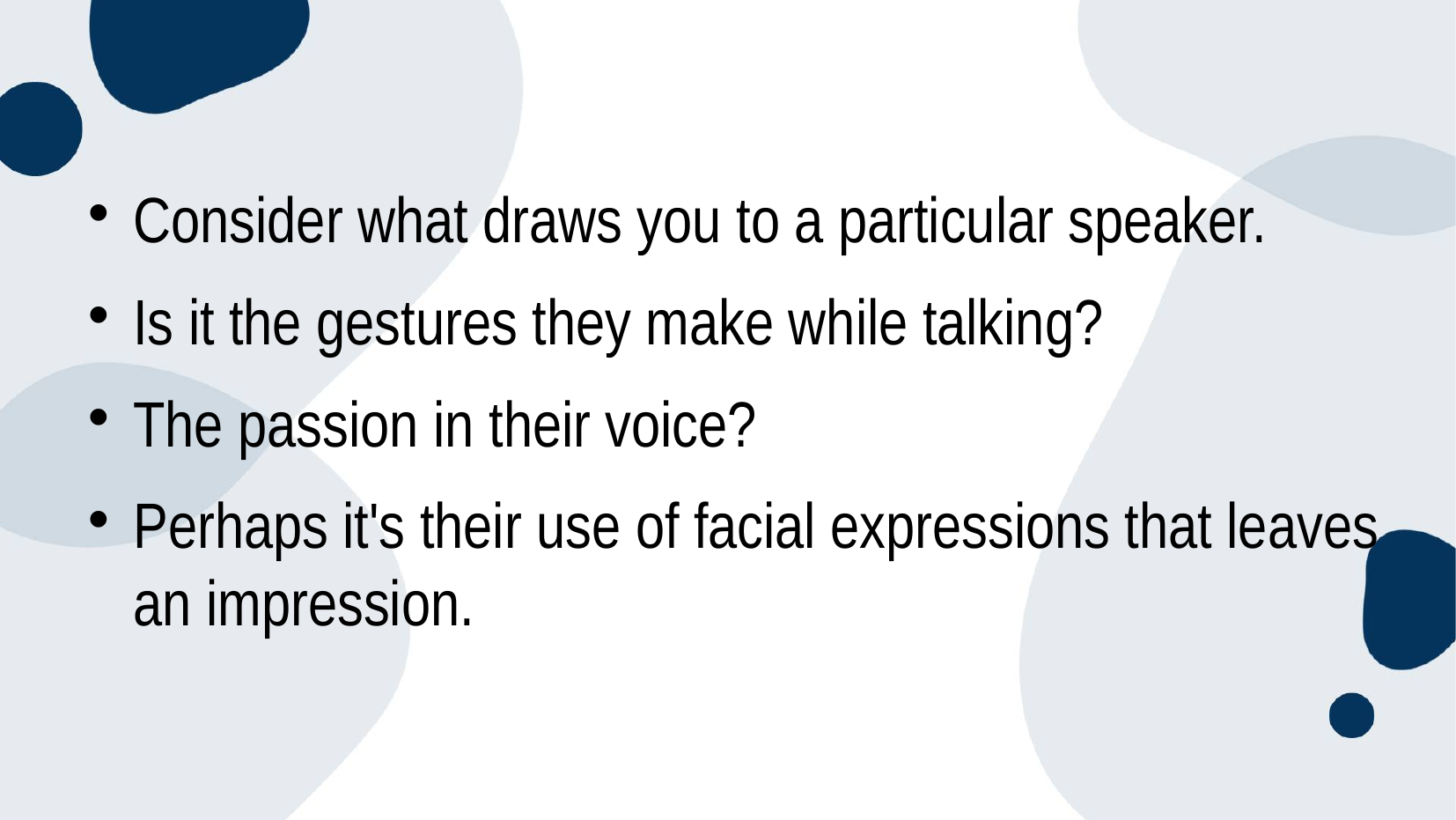

#
Consider what draws you to a particular speaker.
Is it the gestures they make while talking?
The passion in their voice?
Perhaps it's their use of facial expressions that leaves an impression.